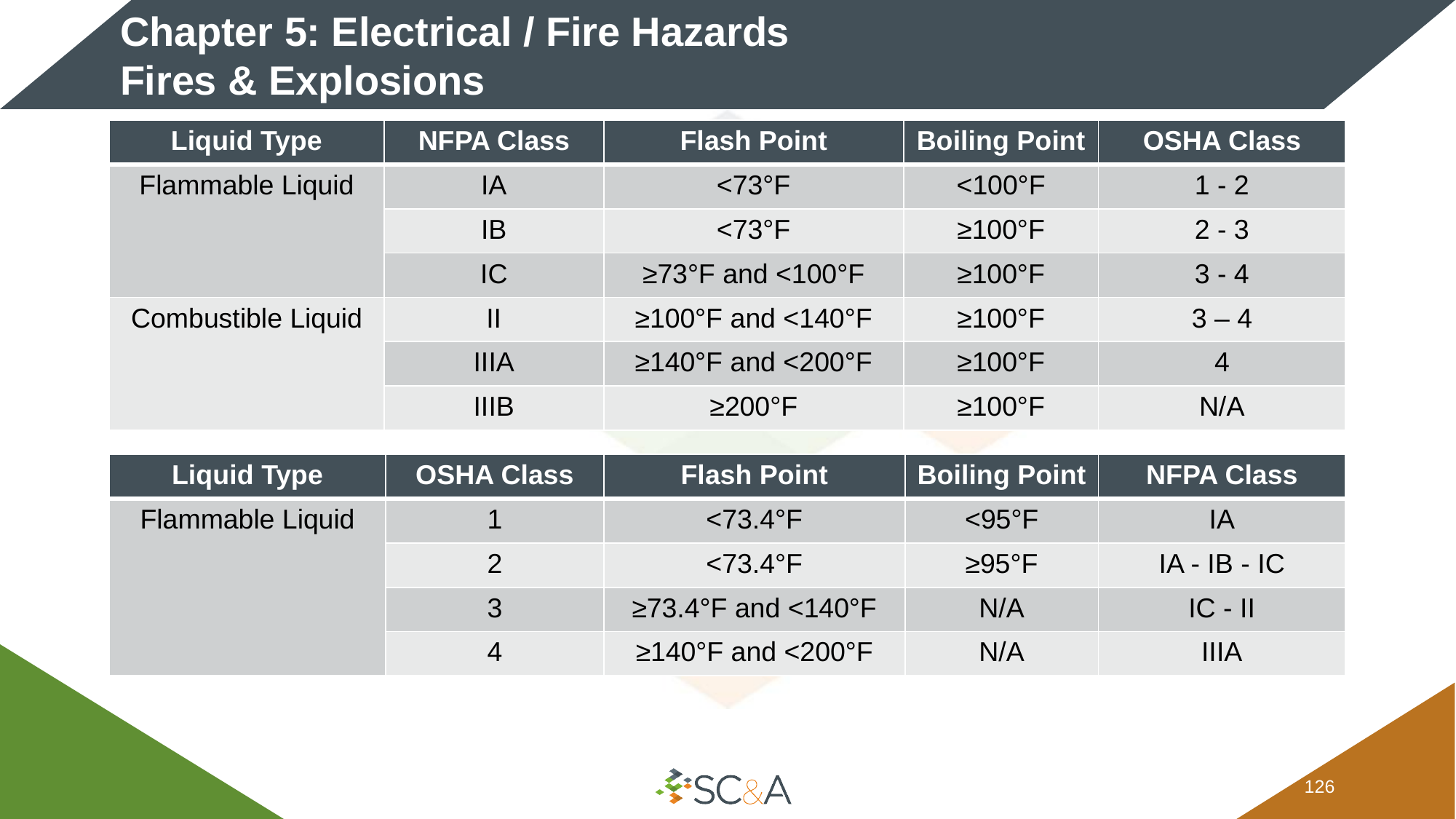

# Chapter 5: Electrical / Fire Hazards Fires & Explosions
| Liquid Type | NFPA Class | Flash Point | Boiling Point | OSHA Class |
| --- | --- | --- | --- | --- |
| Flammable Liquid | IA | <73°F | <100°F | 1 - 2 |
|  | IB | <73°F | ≥100°F | 2 - 3 |
|  | IC | ≥73°F and <100°F | ≥100°F | 3 - 4 |
| Combustible Liquid | II | ≥100°F and <140°F | ≥100°F | 3 – 4 |
|  | IIIA | ≥140°F and <200°F | ≥100°F | 4 |
|  | IIIB | ≥200°F | ≥100°F | N/A |
| Liquid Type | OSHA Class | Flash Point | Boiling Point | NFPA Class |
| --- | --- | --- | --- | --- |
| Flammable Liquid | 1 | <73.4°F | <95°F | IA |
|  | 2 | <73.4°F | ≥95°F | IA - IB - IC |
|  | 3 | ≥73.4°F and <140°F | N/A | IC - II |
|  | 4 | ≥140°F and <200°F | N/A | IIIA |
126